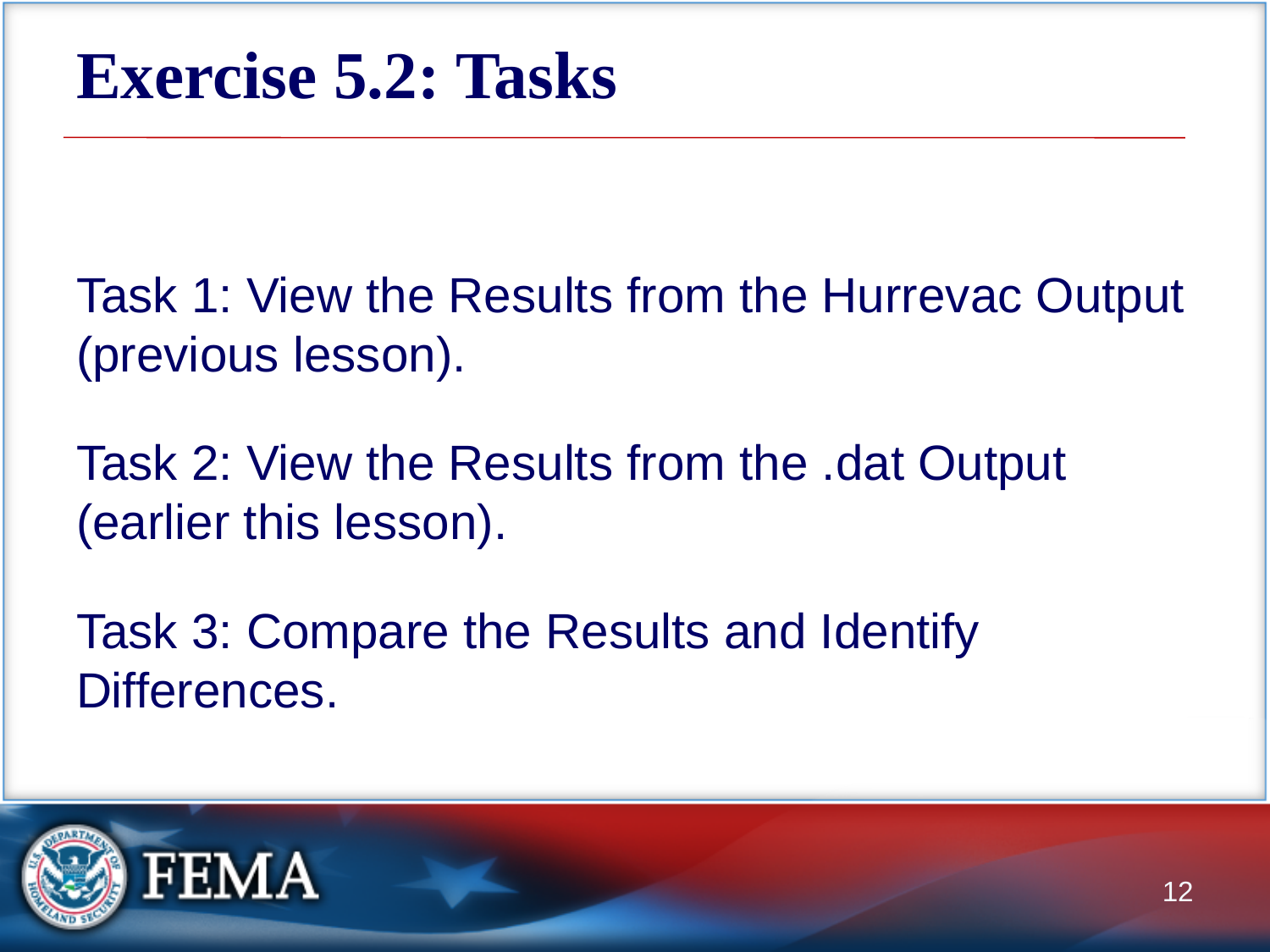

# Exercise 5.2: Tasks

Task 1: View the Results from the Hurrevac Output (previous lesson).
Task 2: View the Results from the .dat Output (earlier this lesson).
Task 3: Compare the Results and Identify Differences.
12